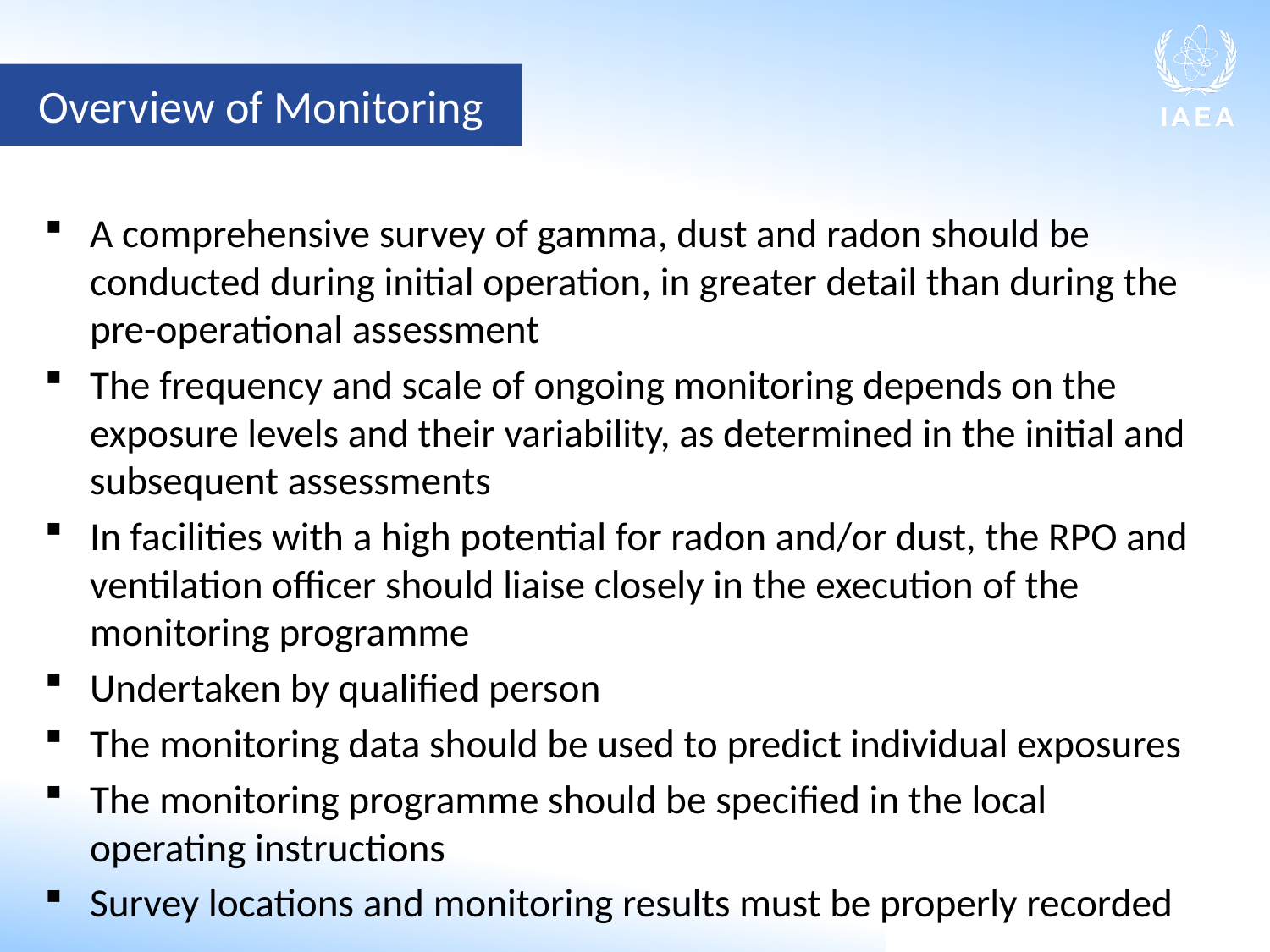

Overview of Monitoring
A comprehensive survey of gamma, dust and radon should be conducted during initial operation, in greater detail than during the pre-operational assessment
The frequency and scale of ongoing monitoring depends on the exposure levels and their variability, as determined in the initial and subsequent assessments
In facilities with a high potential for radon and/or dust, the RPO and ventilation officer should liaise closely in the execution of the monitoring programme
Undertaken by qualified person
The monitoring data should be used to predict individual exposures
The monitoring programme should be specified in the local operating instructions
Survey locations and monitoring results must be properly recorded